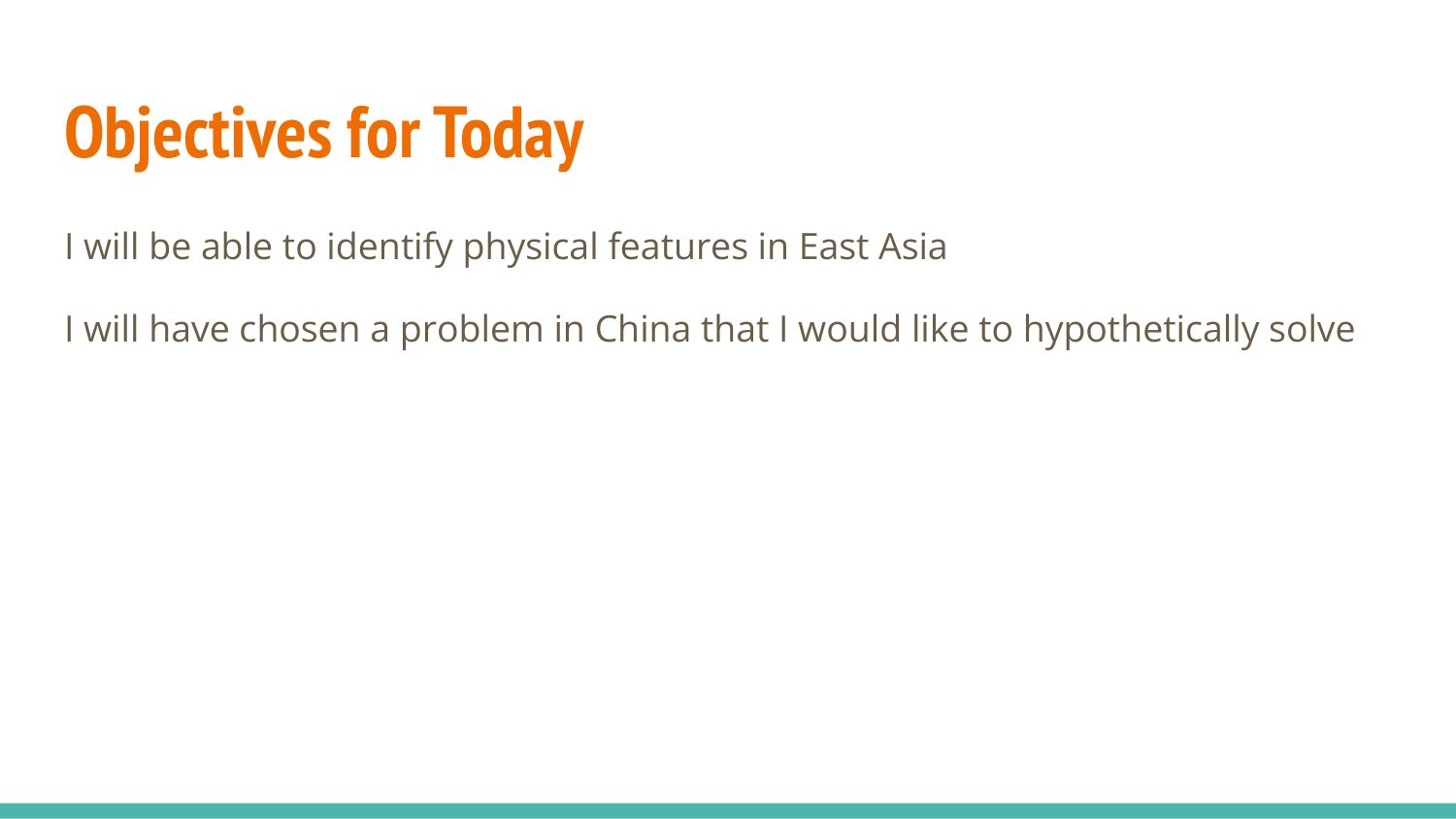

# Objectives for Today
I will be able to identify physical features in East Asia
I will have chosen a problem in China that I would like to hypothetically solve